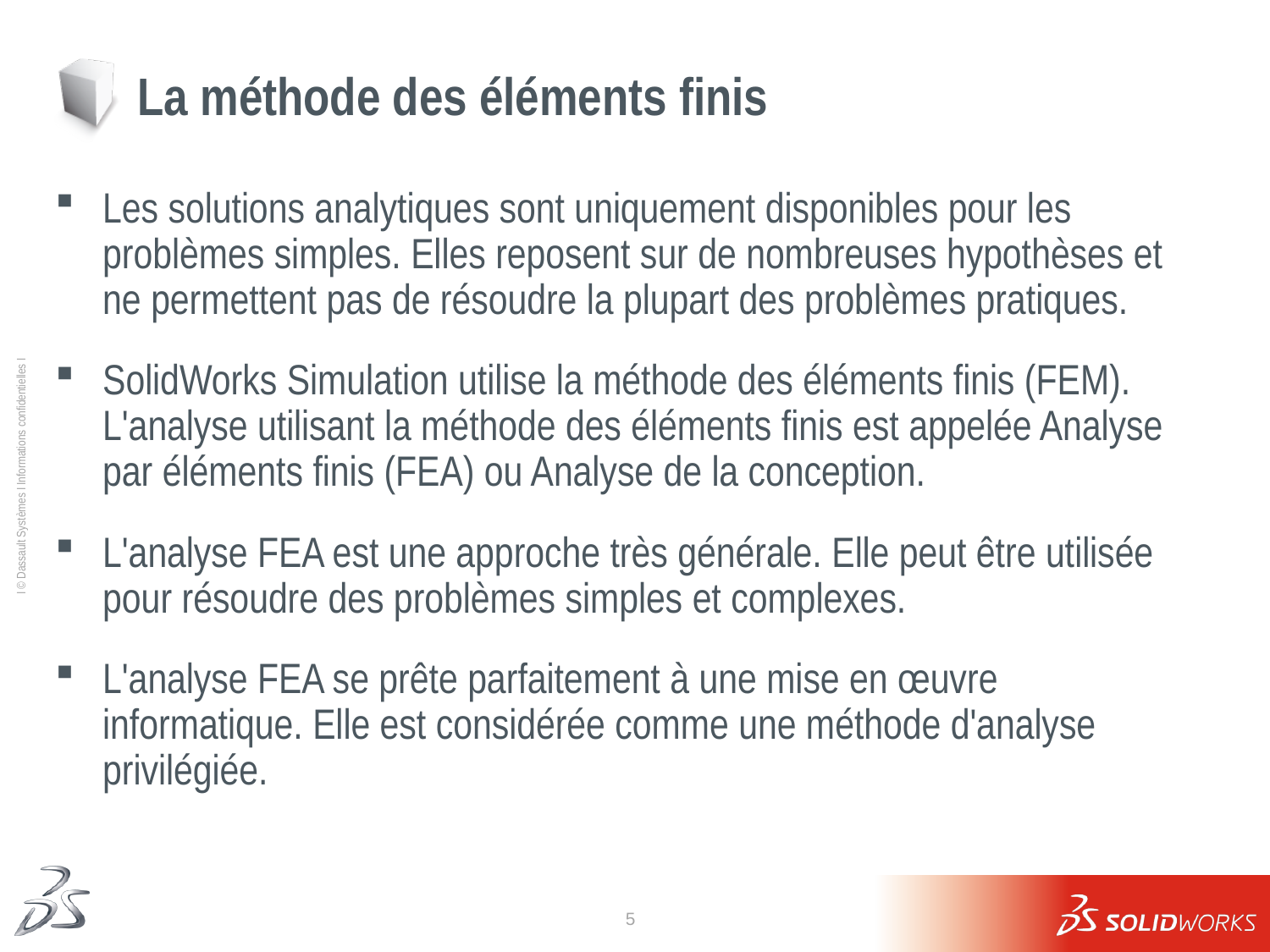

# La méthode des éléments finis
Les solutions analytiques sont uniquement disponibles pour les problèmes simples. Elles reposent sur de nombreuses hypothèses et ne permettent pas de résoudre la plupart des problèmes pratiques.
SolidWorks Simulation utilise la méthode des éléments finis (FEM). L'analyse utilisant la méthode des éléments finis est appelée Analyse par éléments finis (FEA) ou Analyse de la conception.
L'analyse FEA est une approche très générale. Elle peut être utilisée pour résoudre des problèmes simples et complexes.
L'analyse FEA se prête parfaitement à une mise en œuvre informatique. Elle est considérée comme une méthode d'analyse privilégiée.